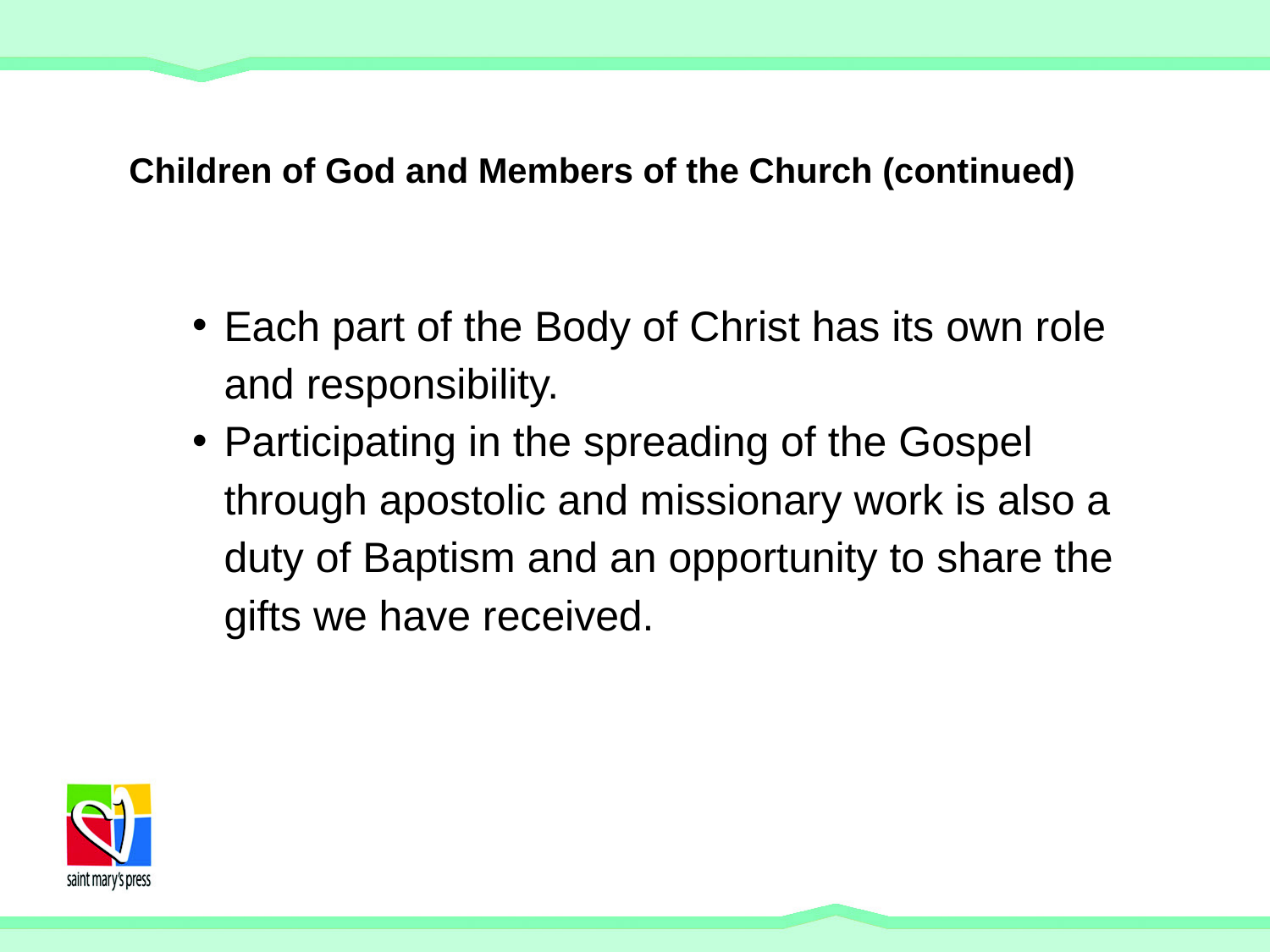

# Children of God and Members of the Church (continued)
Each part of the Body of Christ has its own role and responsibility.
Participating in the spreading of the Gospel through apostolic and missionary work is also a duty of Baptism and an opportunity to share the gifts we have received.